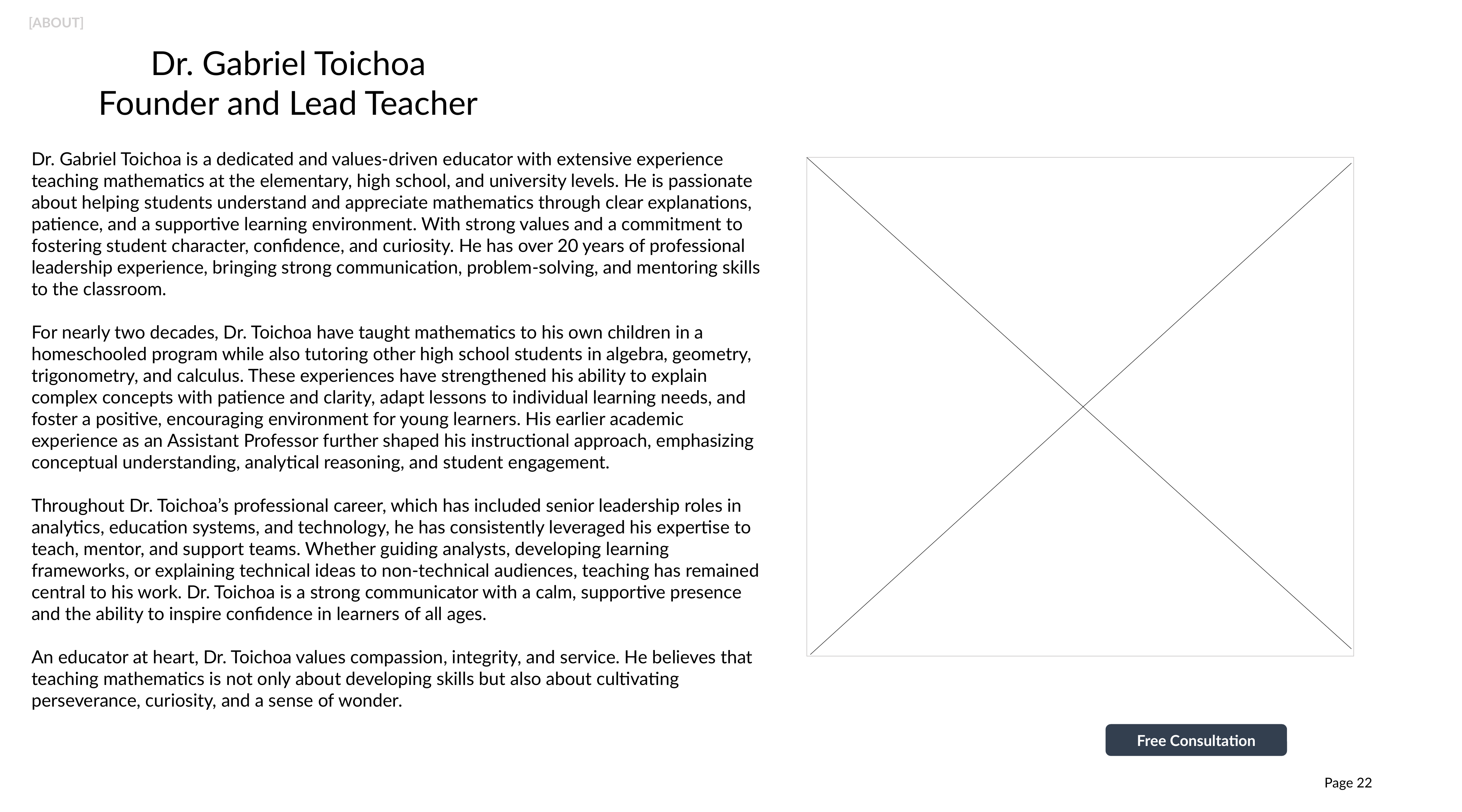

[ABOUT]
Dr. Gabriel Toichoa
Founder and Lead Teacher
Dr. Gabriel Toichoa is a dedicated and values-driven educator with extensive experience teaching mathematics at the elementary, high school, and university levels. He is passionate about helping students understand and appreciate mathematics through clear explanations, patience, and a supportive learning environment. With strong values and a commitment to fostering student character, confidence, and curiosity. He has over 20 years of professional leadership experience, bringing strong communication, problem-solving, and mentoring skills to the classroom.

For nearly two decades, Dr. Toichoa have taught mathematics to his own children in a homeschooled program while also tutoring other high school students in algebra, geometry, trigonometry, and calculus. These experiences have strengthened his ability to explain complex concepts with patience and clarity, adapt lessons to individual learning needs, and foster a positive, encouraging environment for young learners. His earlier academic experience as an Assistant Professor further shaped his instructional approach, emphasizing conceptual understanding, analytical reasoning, and student engagement.

Throughout Dr. Toichoa’s professional career, which has included senior leadership roles in analytics, education systems, and technology, he has consistently leveraged his expertise to teach, mentor, and support teams. Whether guiding analysts, developing learning frameworks, or explaining technical ideas to non-technical audiences, teaching has remained central to his work. Dr. Toichoa is a strong communicator with a calm, supportive presence and the ability to inspire confidence in learners of all ages.

An educator at heart, Dr. Toichoa values compassion, integrity, and service. He believes that teaching mathematics is not only about developing skills but also about cultivating perseverance, curiosity, and a sense of wonder.

Free Consultation
Page 22